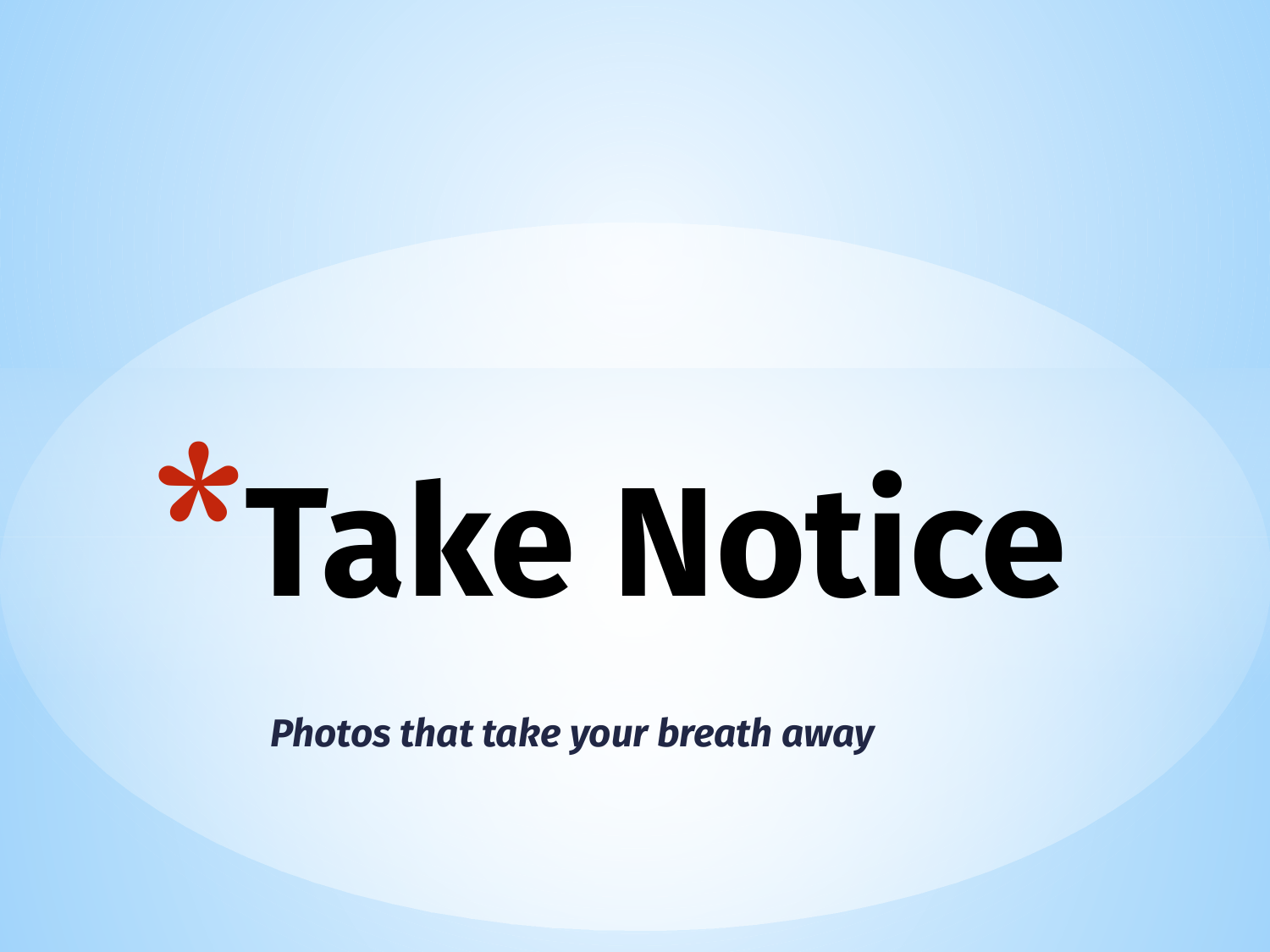

# Take Notice
      Photos that take your breath away